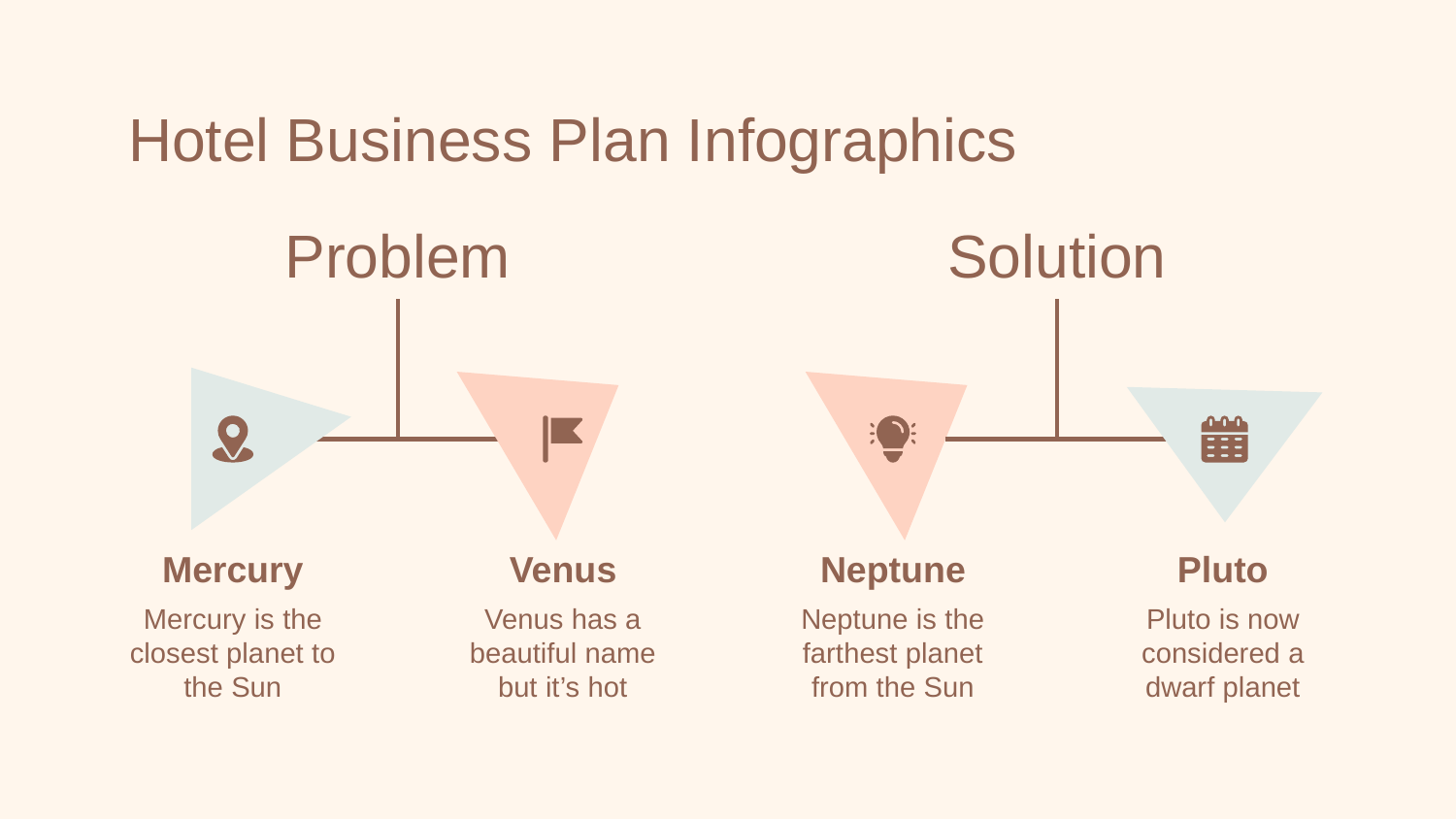

# Hotel Business Plan Infographics
Problem
Solution

Mercury
Mercury is the closest planet to the Sun
Neptune
Neptune is the farthest planet from the Sun
Venus
Venus has a beautiful name but it’s hot
Pluto
Pluto is now considered a dwarf planet